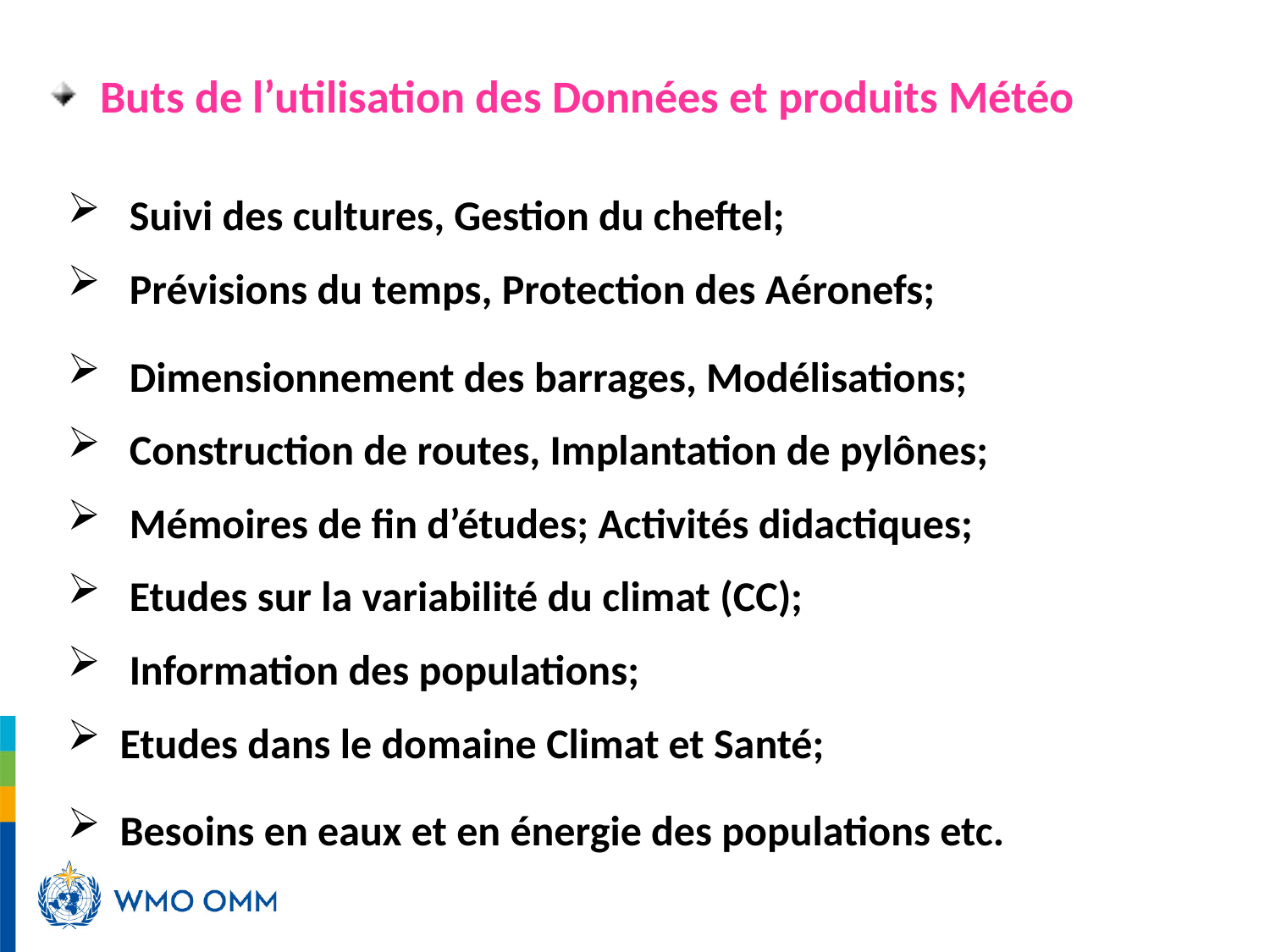

Buts de l’utilisation des Données et produits Météo
   Suivi des cultures, Gestion du cheftel;

   Prévisions du temps, Protection des Aéronefs;

   Dimensionnement des barrages, Modélisations;

   Construction de routes, Implantation de pylônes;

   Mémoires de fin d’études; Activités didactiques;

   Etudes sur la variabilité du climat (CC);

   Information des populations;

  Etudes dans le domaine Climat et Santé;

  Besoins en eaux et en énergie des populations etc.